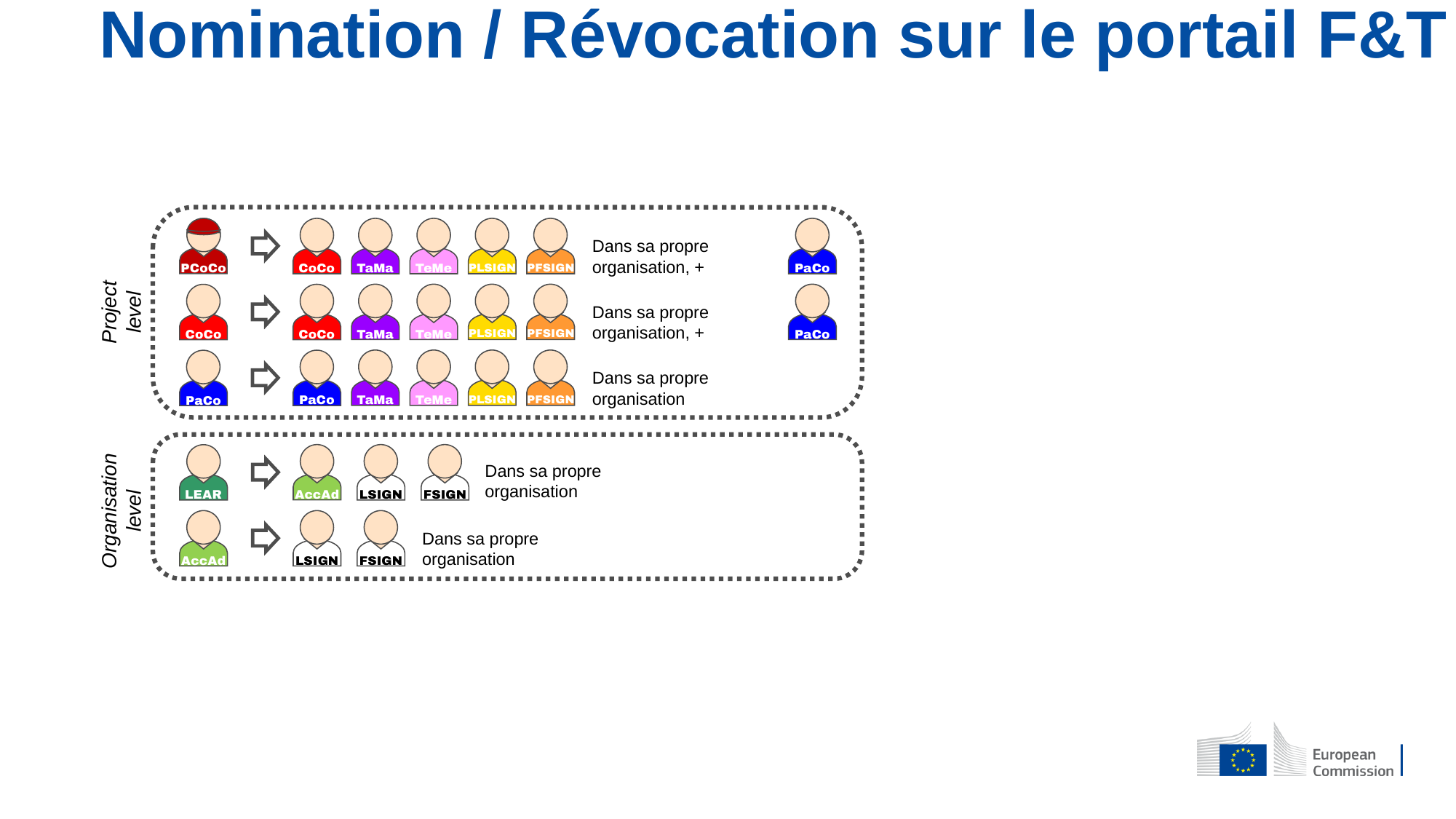

Nomination / Révocation sur le portail F&T

PLSIGN

PFSIGN

PCoCo

CoCo

TaMa

TeMe

PaCo

Dans sa propre organisation, +

PLSIGN

PFSIGN

TaMa

TeMe

PaCo

CoCo

CoCo
Project
level

Dans sa propre organisation, +

PLSIGN

PFSIGN

TaMa

TeMe

PaCo

PaCo

Dans sa propre organisation

LSIGN

FSIGN

AccAd

LEAR

Dans sa propre organisation
Organisation
level

LSIGN

FSIGN

AccAd

Dans sa propre organisation